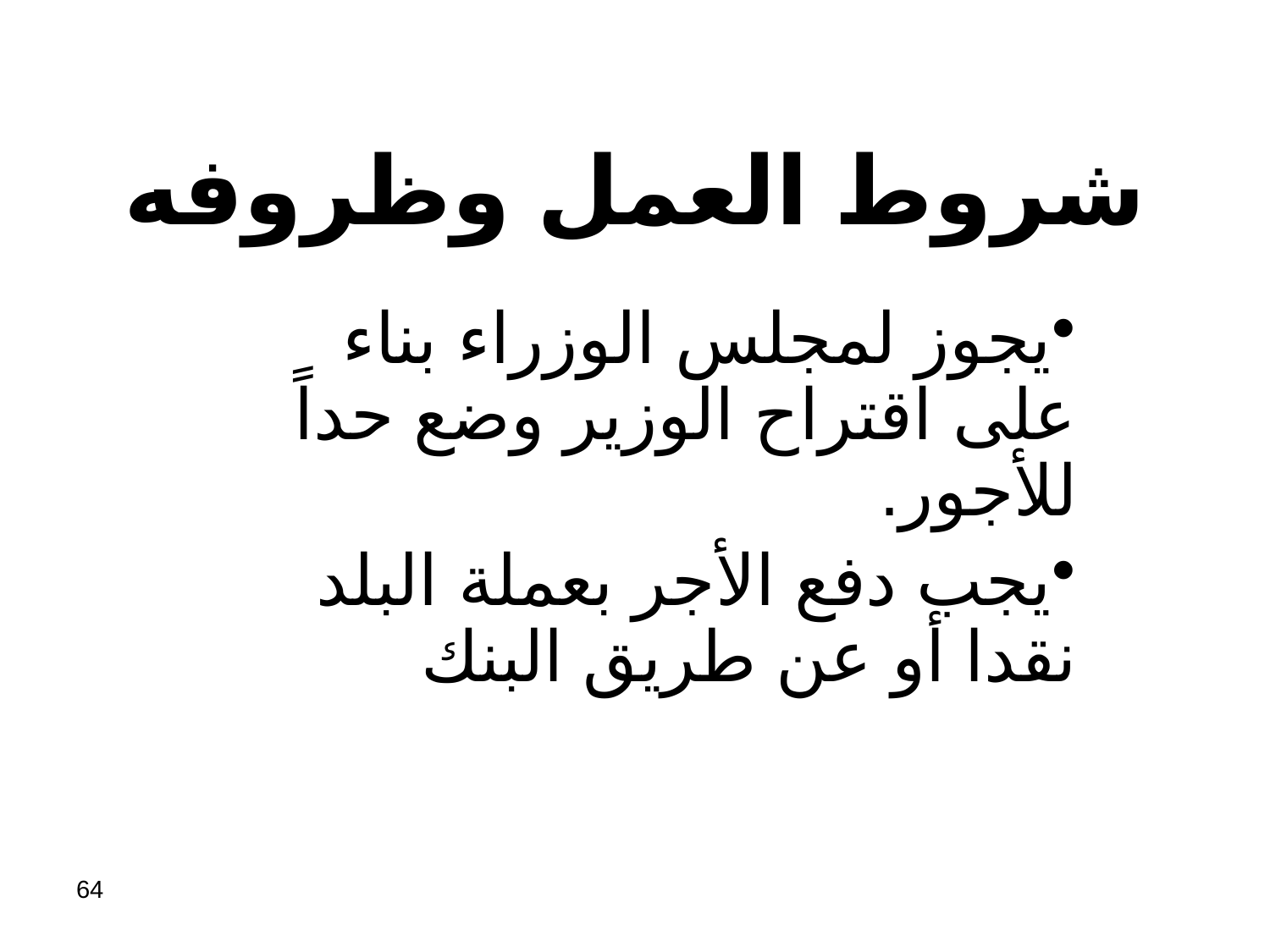

# شروط العمل وظروفه
يجوز لمجلس الوزراء بناء على اقتراح الوزير وضع حداً للأجور.
يجب دفع الأجر بعملة البلد نقدا أو عن طريق البنك

64